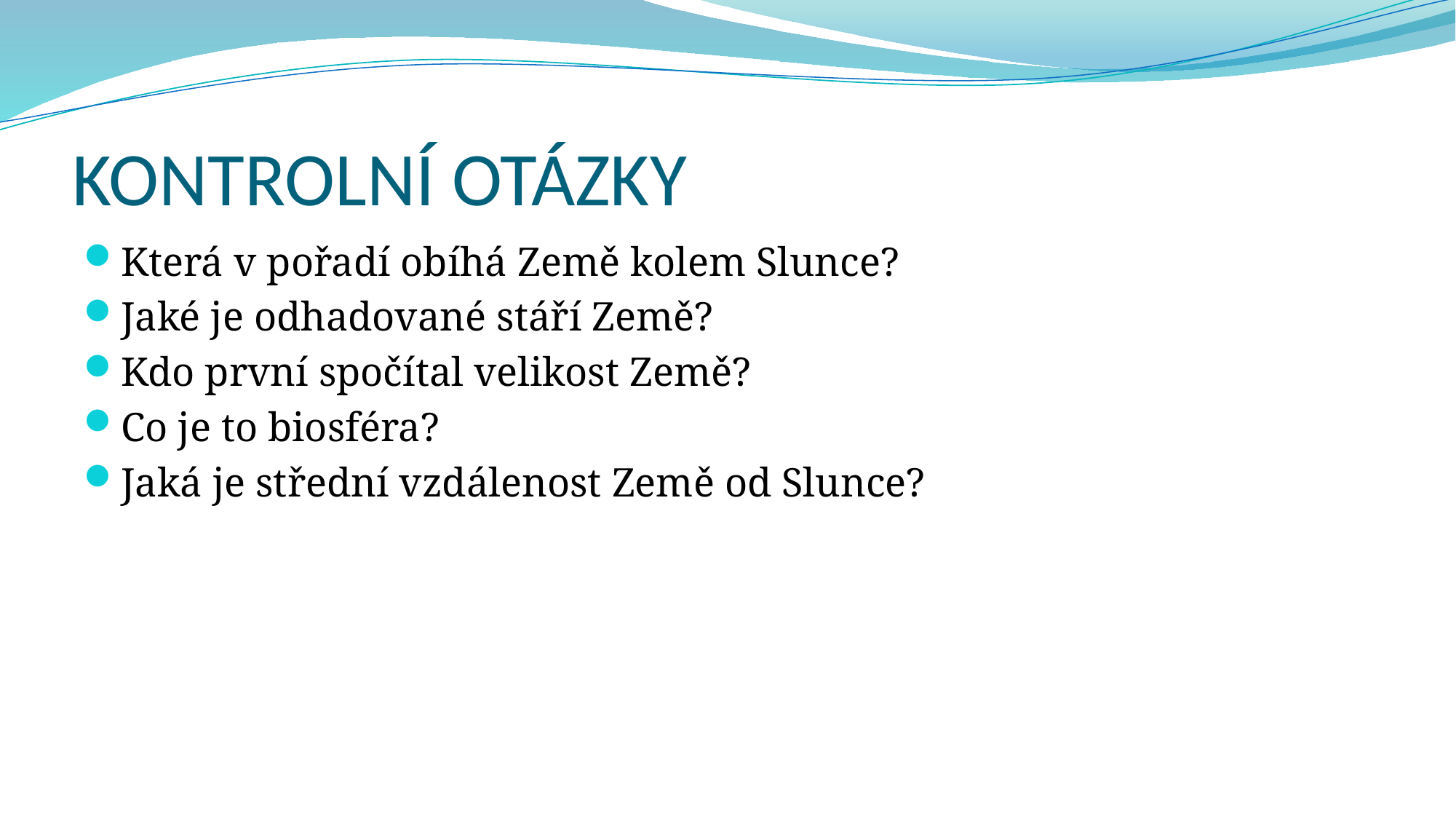

# KONTROLNÍ OTÁZKY
Která v pořadí obíhá Země kolem Slunce?
Jaké je odhadované stáří Země?
Kdo první spočítal velikost Země?
Co je to biosféra?
Jaká je střední vzdálenost Země od Slunce?